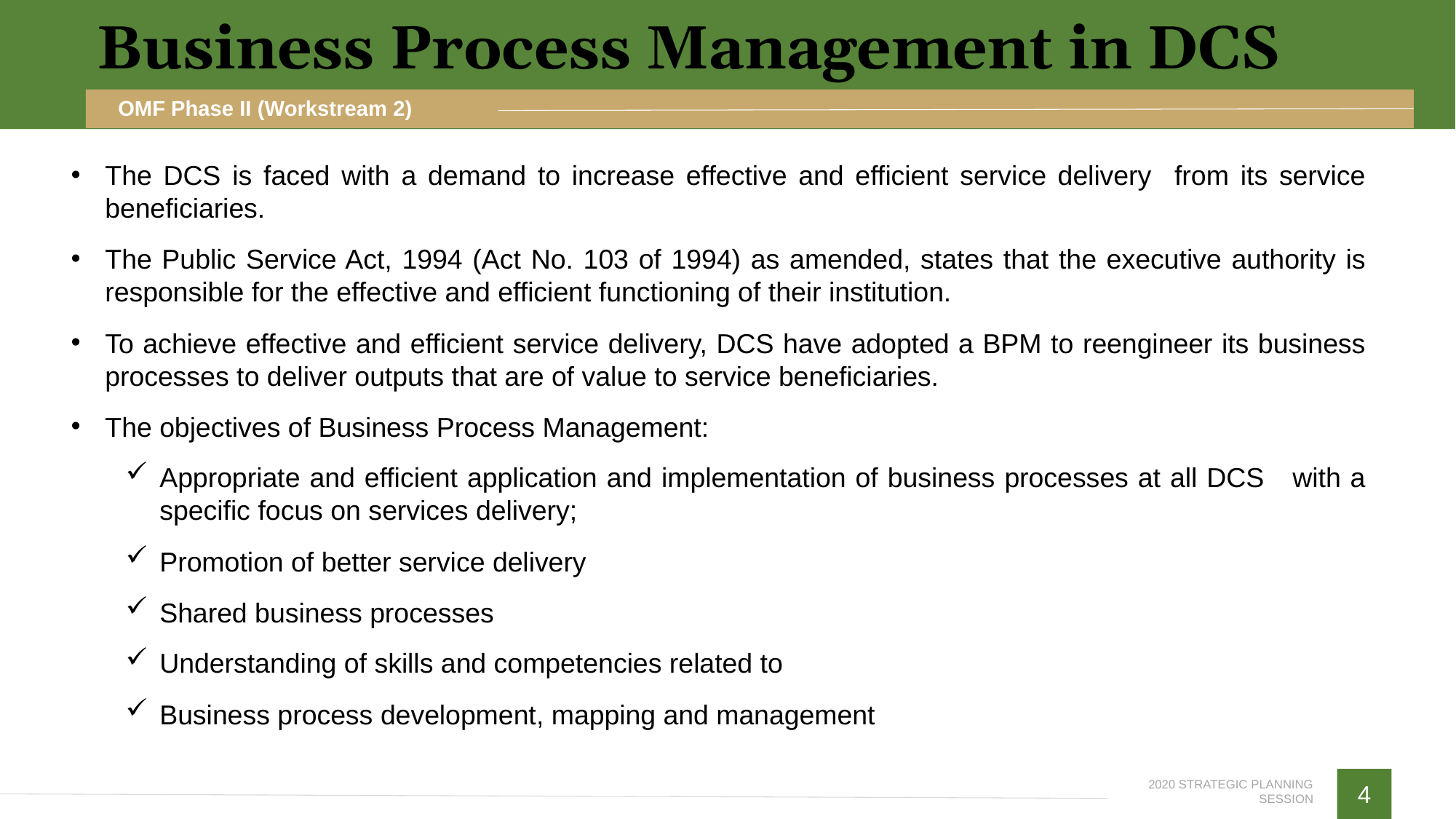

Business Process Management in DCS

OMF Phase II (Workstream 2)
The DCS is faced with a demand to increase effective and efficient service delivery  from its service beneficiaries.
The Public Service Act, 1994 (Act No. 103 of 1994) as amended, states that the executive authority is responsible for the effective and efficient functioning of their institution.
To achieve effective and efficient service delivery, DCS have adopted a BPM to reengineer its business processes to deliver outputs that are of value to service beneficiaries.
The objectives of Business Process Management:
Appropriate and efficient application and implementation of business processes at all DCS   with a specific focus on services delivery;
Promotion of better service delivery
Shared business processes
Understanding of skills and competencies related to
Business process development, mapping and management